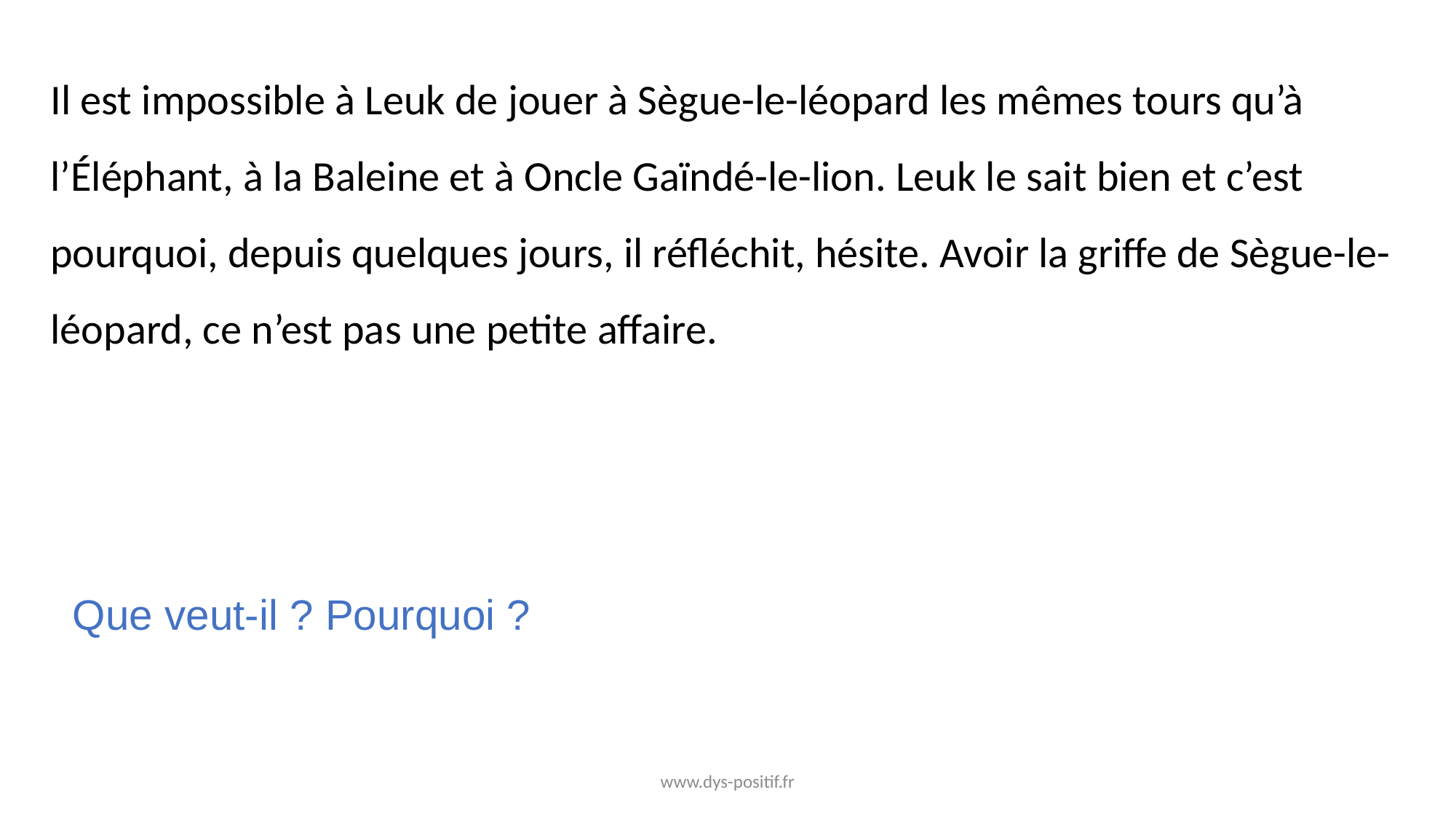

Il est impossible à Leuk de jouer à Sègue-le-léopard les mêmes tours qu’à l’Éléphant, à la Baleine et à Oncle Gaïndé-le-lion. Leuk le sait bien et c’est pourquoi, depuis quelques jours, il réfléchit, hésite. Avoir la griffe de Sègue-le-léopard, ce n’est pas une petite affaire.

Que veut-il ? Pourquoi ?
www.dys-positif.fr